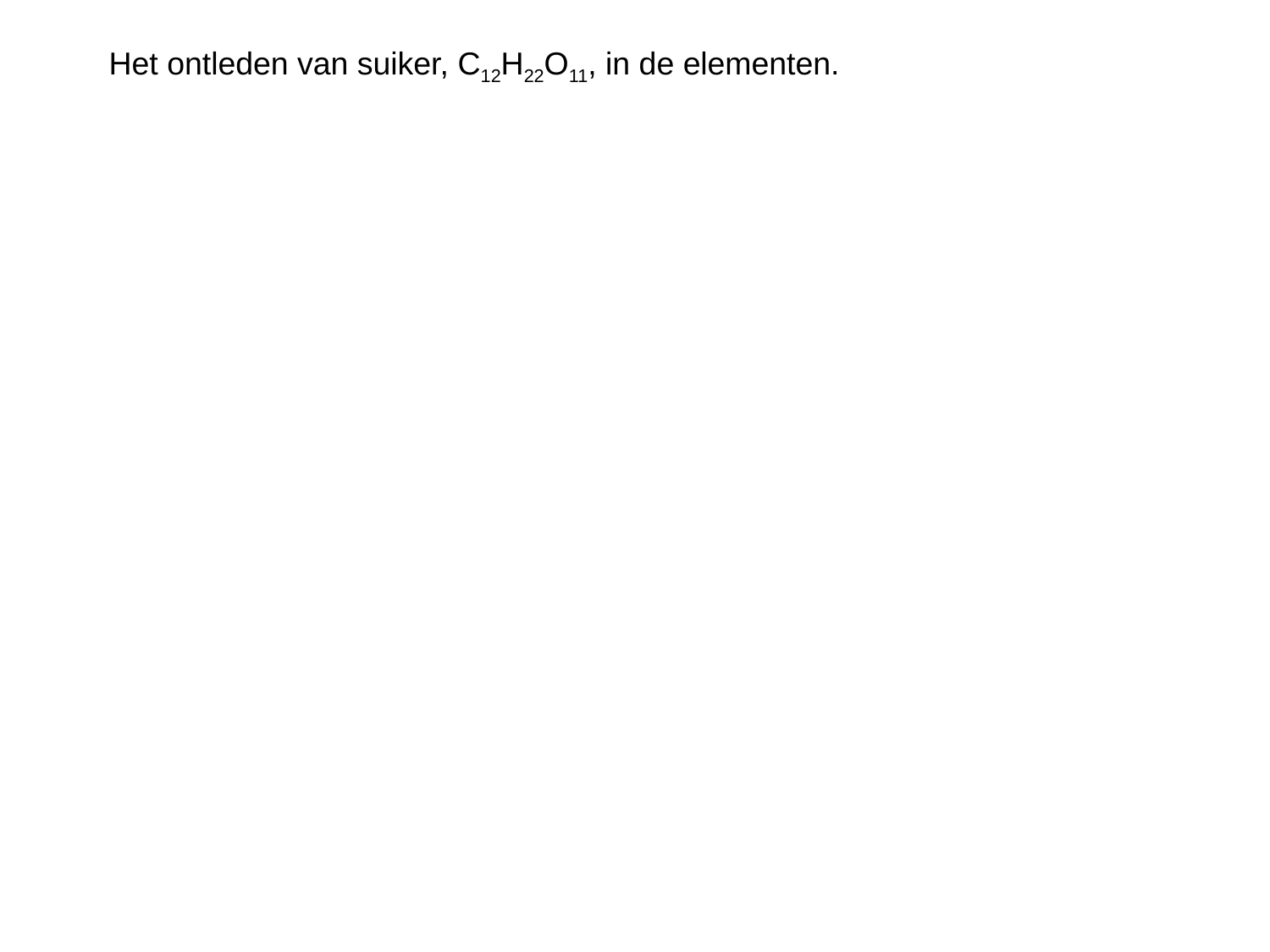

Het ontleden van suiker, C12H22O11, in de elementen.